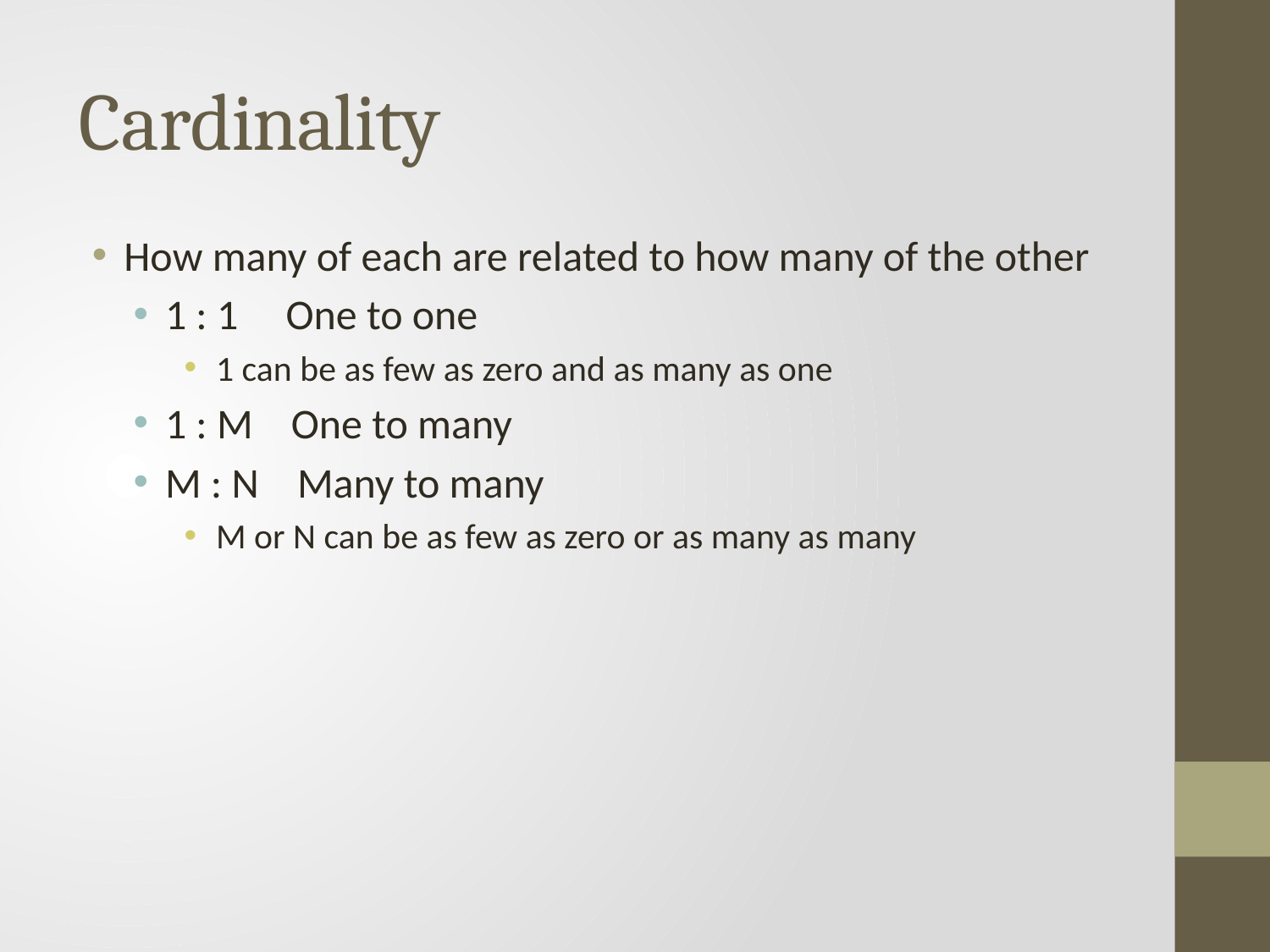

# Cardinality
How many of each are related to how many of the other
1 : 1     One to one
1 can be as few as zero and as many as one
1 : M    One to many
M : N    Many to many
M or N can be as few as zero or as many as many